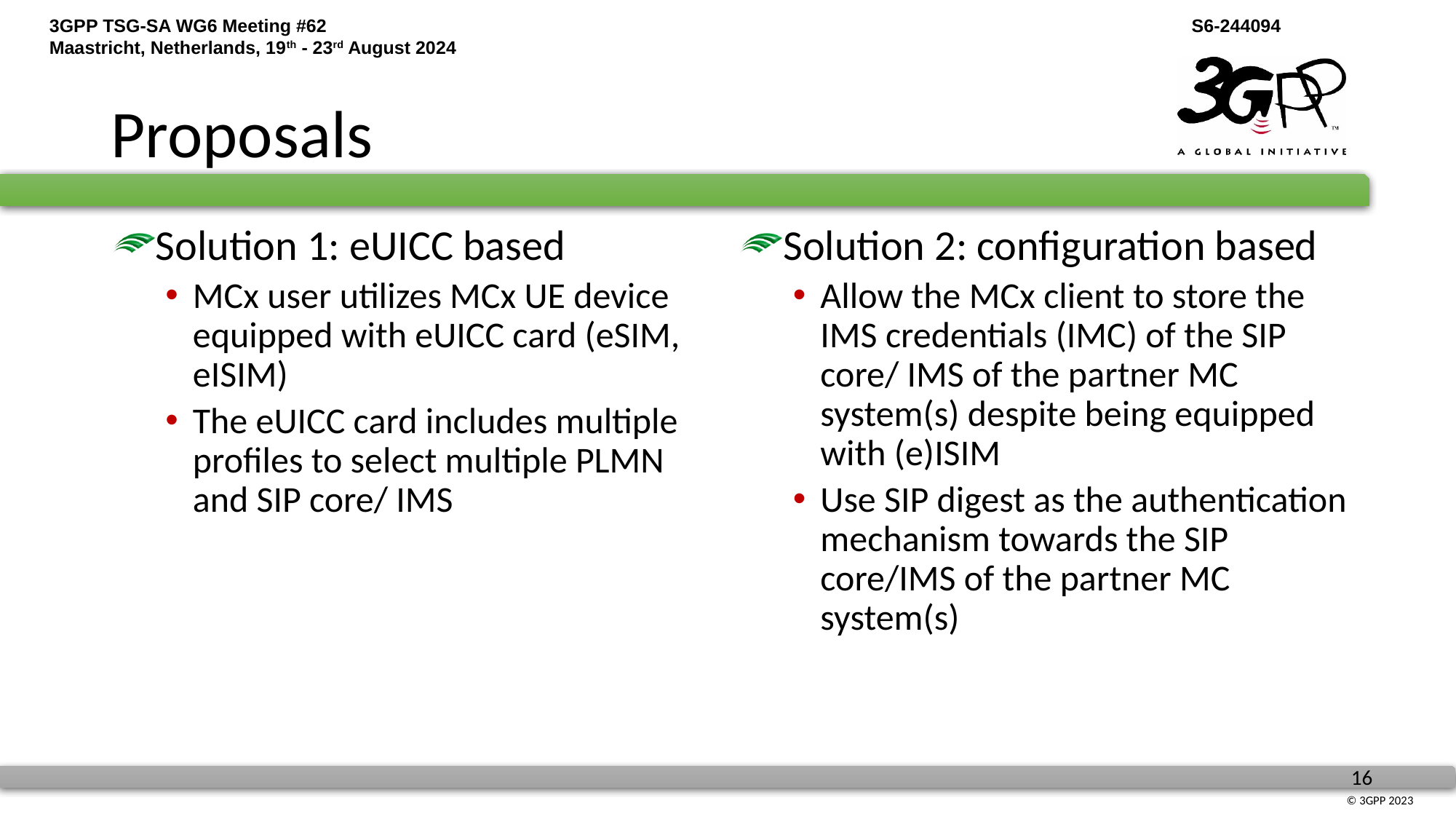

# Proposals
Solution 1: eUICC based
MCx user utilizes MCx UE device equipped with eUICC card (eSIM, eISIM)
The eUICC card includes multiple profiles to select multiple PLMN and SIP core/ IMS

Solution 2: configuration based
Allow the MCx client to store the IMS credentials (IMC) of the SIP core/ IMS of the partner MC system(s) despite being equipped with (e)ISIM
Use SIP digest as the authentication mechanism towards the SIP core/IMS of the partner MC system(s)